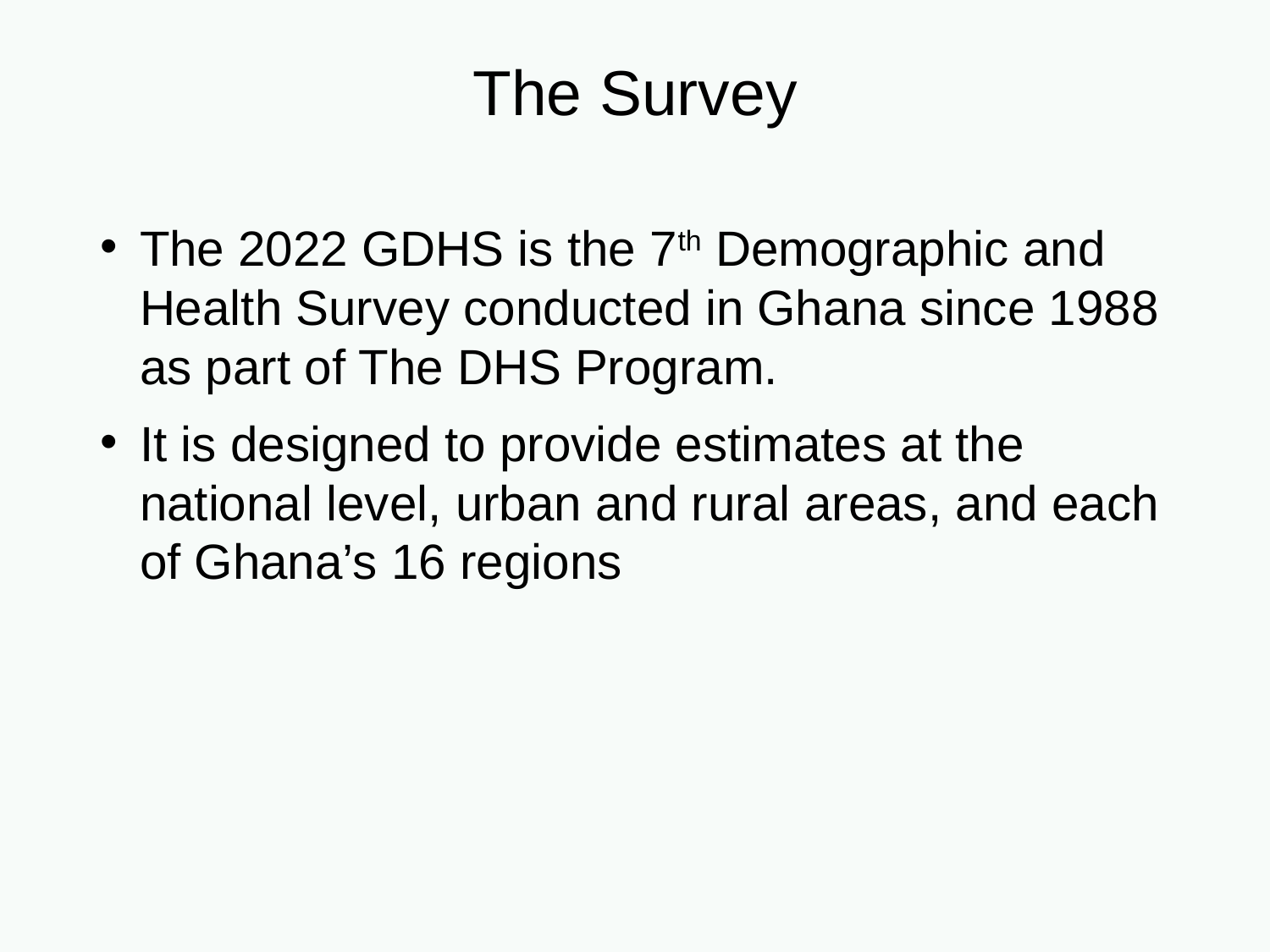

# The Survey
The 2022 GDHS is the 7th Demographic and Health Survey conducted in Ghana since 1988 as part of The DHS Program.
It is designed to provide estimates at the national level, urban and rural areas, and each of Ghana’s 16 regions